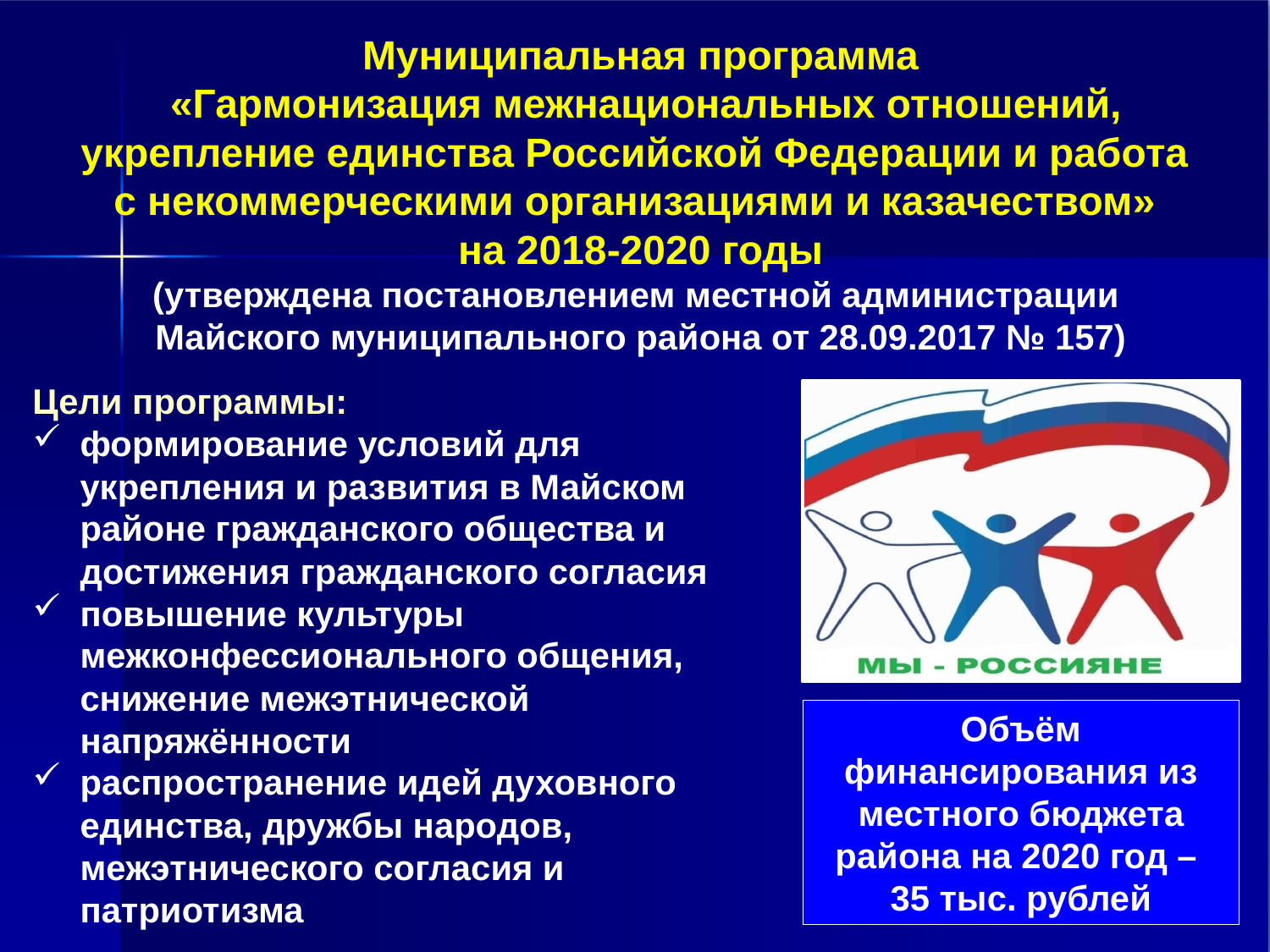

Муниципальная программа
 «Гармонизация межнациональных отношений, укрепление единства Российской Федерации и работа
с некоммерческими организациями и казачеством»
на 2018-2020 годы
(утверждена постановлением местной администрации
Майского муниципального района от 28.09.2017 № 157)

Объём финансирования из местного бюджета района на 2020 год –
35 тыс. рублей
Цели программы:
формирование условий для укрепления и развития в Майском районе гражданского общества и достижения гражданского согласия
повышение культуры межконфессионального общения, снижение межэтнической напряжённости
распространение идей духовного единства, дружбы народов, межэтнического согласия и патриотизма